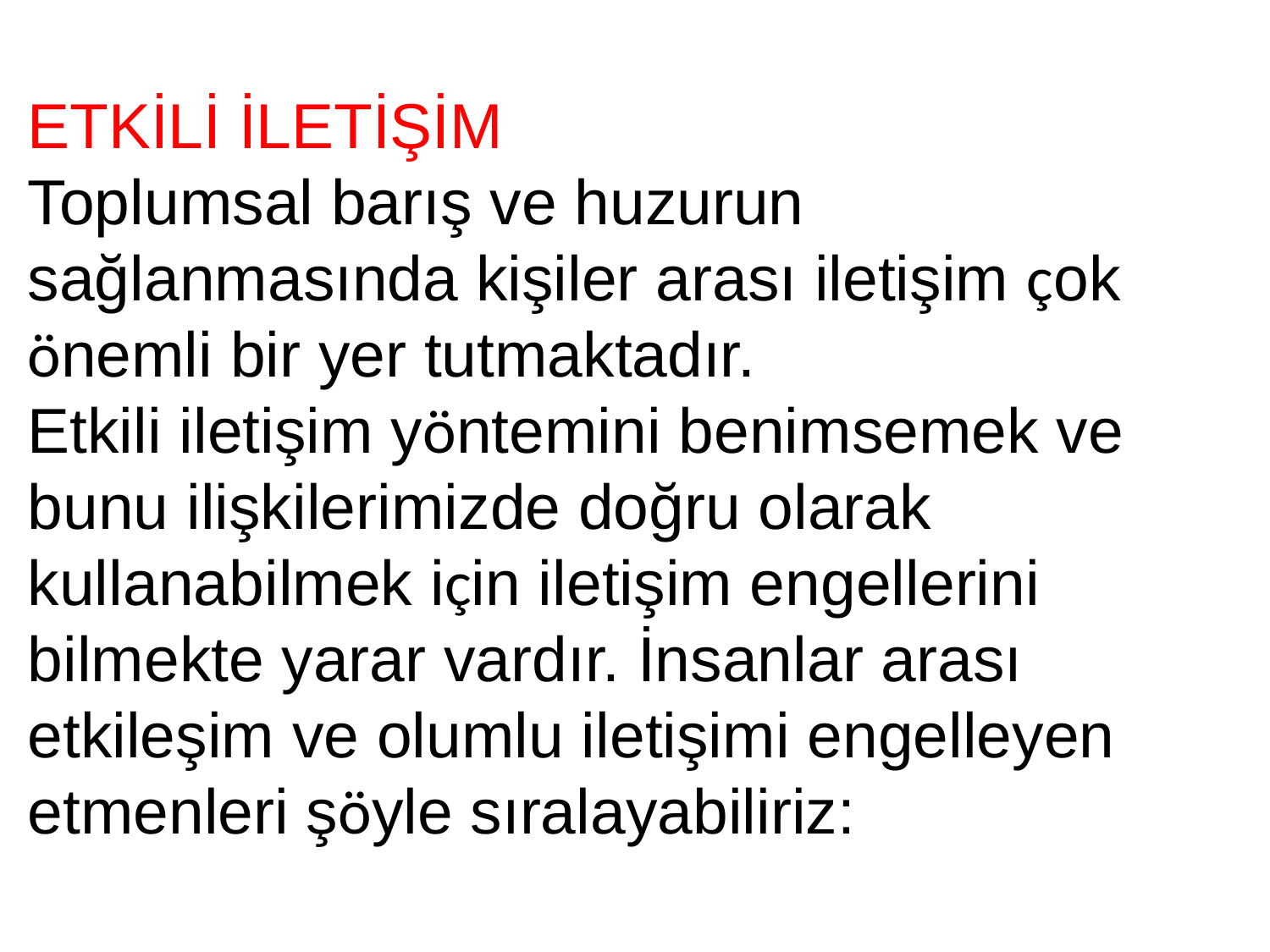

ETKİLİ İLETİŞİM
Toplumsal barış ve huzurun sağlanmasında kişiler arası iletişim çok önemli bir yer tutmaktadır.
Etkili iletişim yöntemini benimsemek ve bunu ilişkilerimizde doğru olarak kullanabilmek için iletişim engellerini bilmekte yarar vardır. İnsanlar arası etkileşim ve olumlu iletişimi engelleyen etmenleri şöyle sıralayabiliriz: